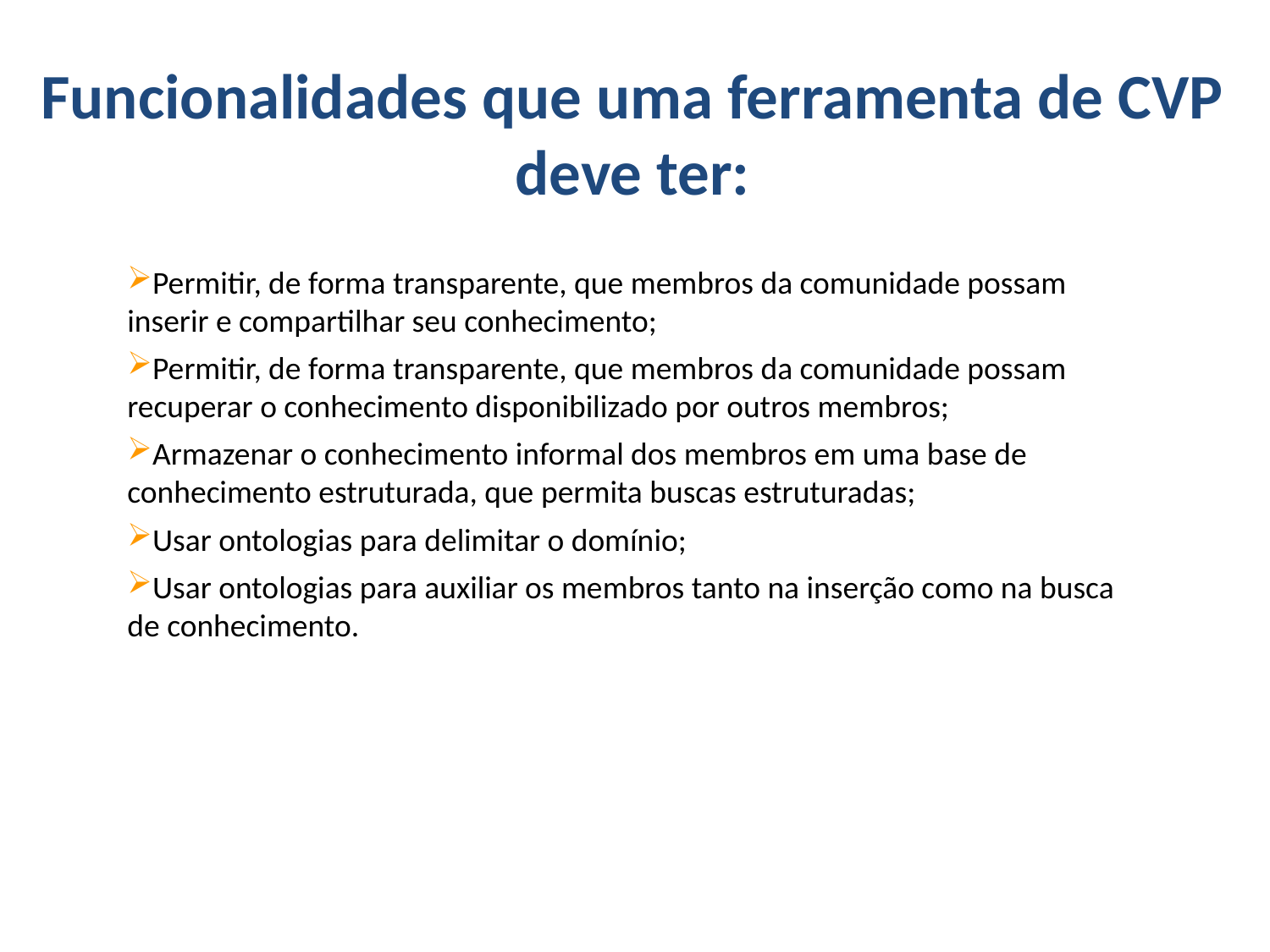

Funcionalidades que uma ferramenta de CVP deve ter:
Permitir, de forma transparente, que membros da comunidade possam inserir e compartilhar seu conhecimento;
Permitir, de forma transparente, que membros da comunidade possam recuperar o conhecimento disponibilizado por outros membros;
Armazenar o conhecimento informal dos membros em uma base de conhecimento estruturada, que permita buscas estruturadas;
Usar ontologias para delimitar o domínio;
Usar ontologias para auxiliar os membros tanto na inserção como na busca de conhecimento.